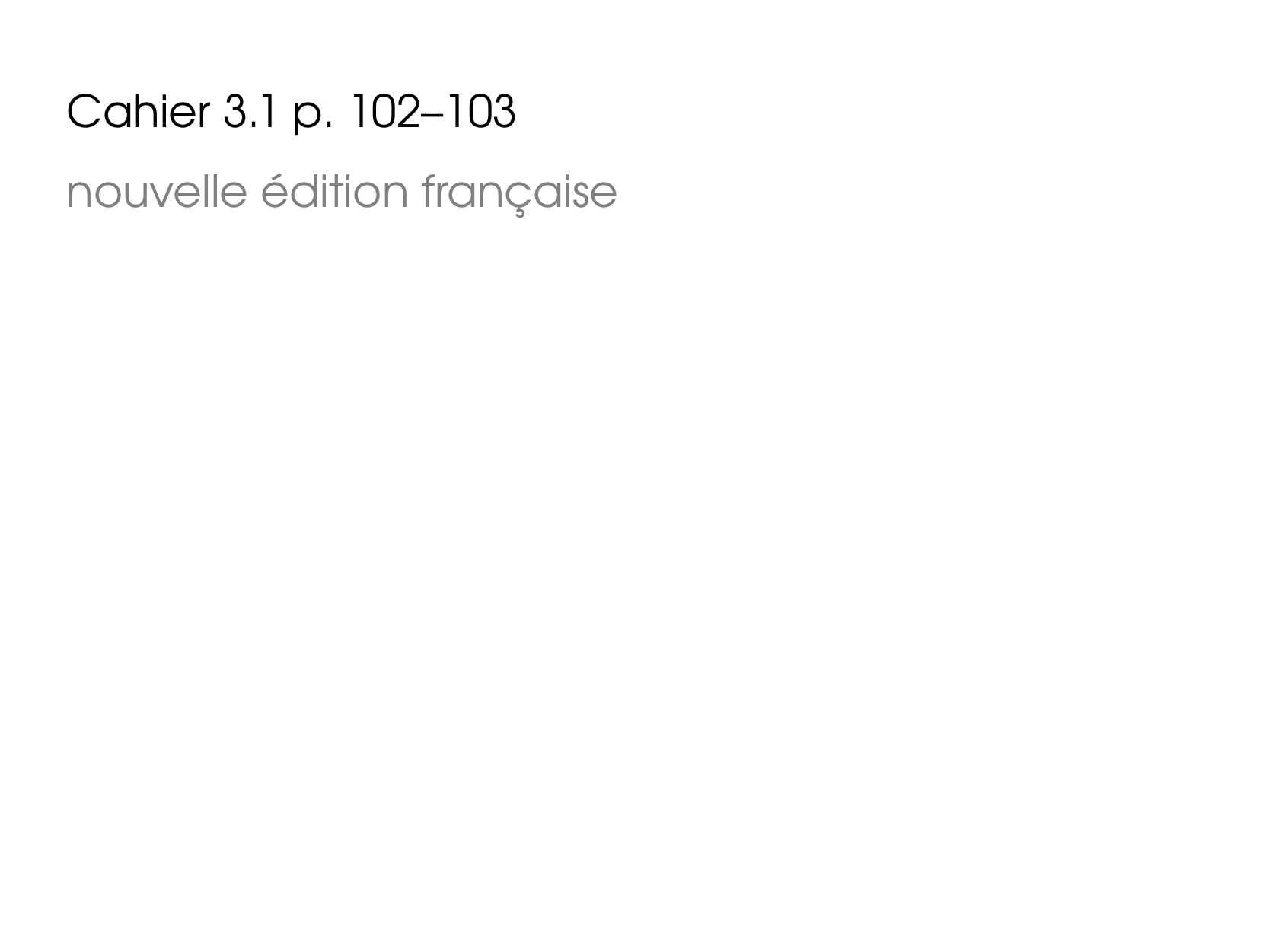

Cahier 3.1 p. 102–103
nouvelle édition française